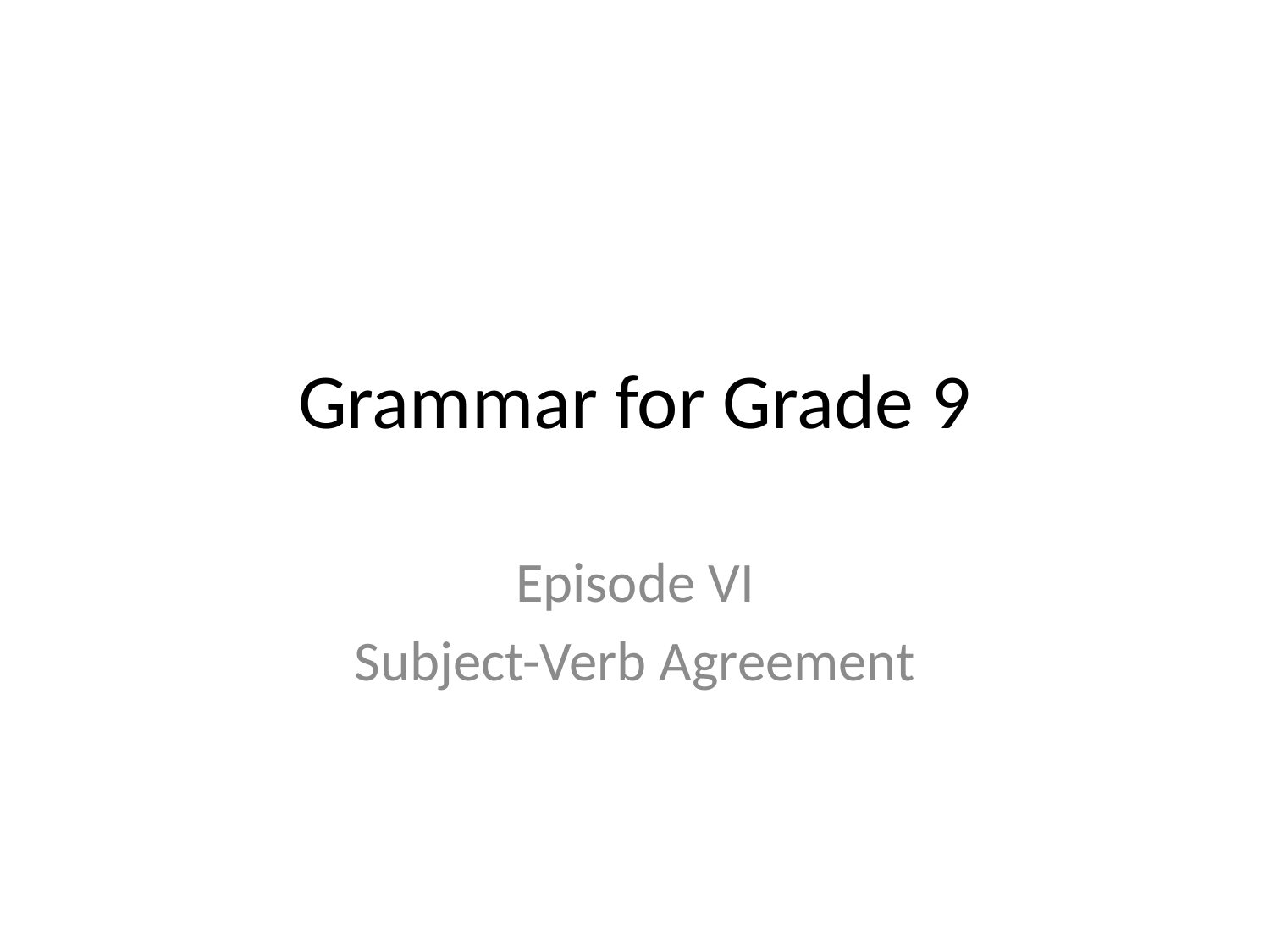

# Grammar for Grade 9
Episode VI
Subject-Verb Agreement